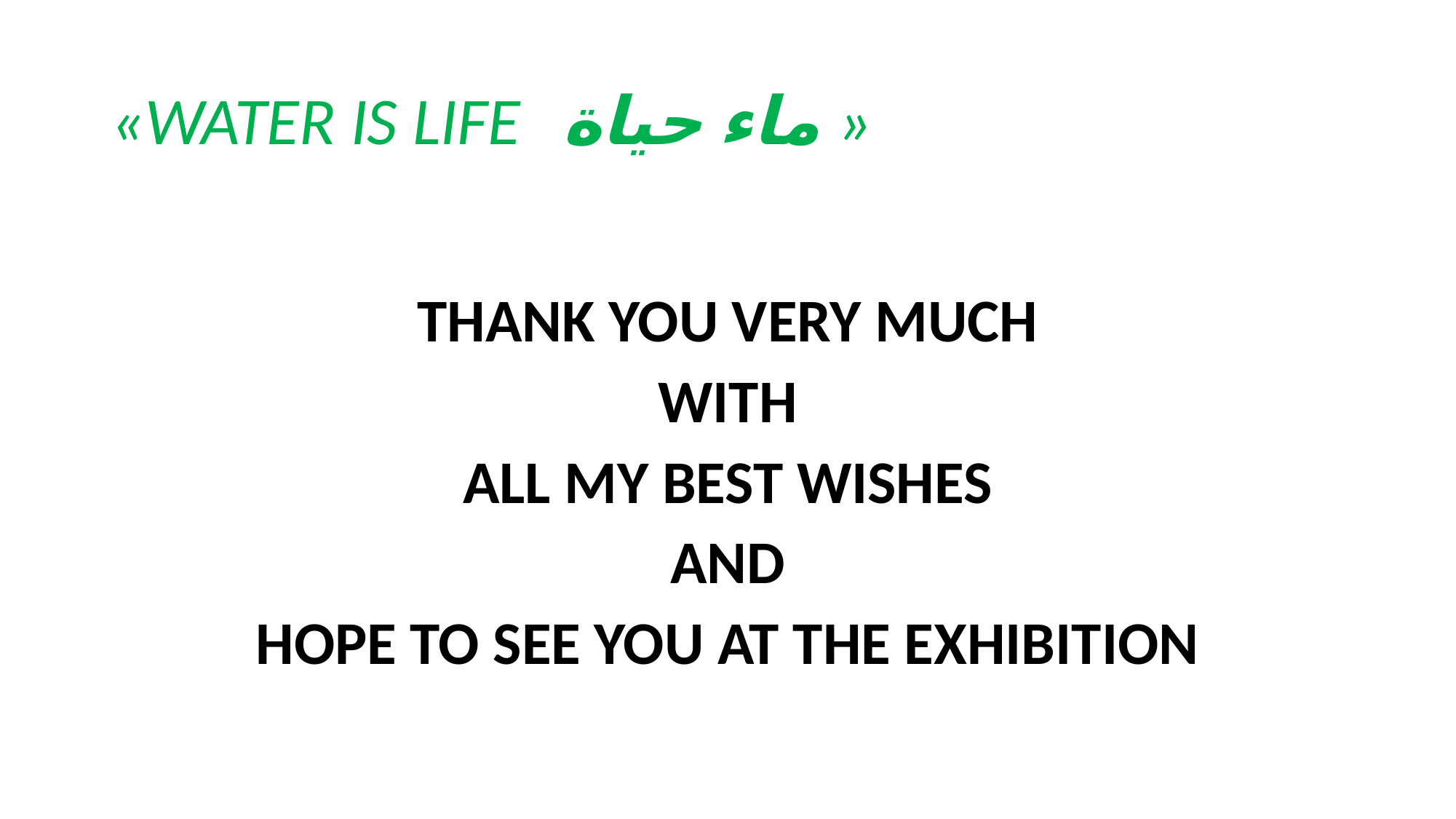

# «WATER IS LIFE	 ماء حياة »

THANK YOU VERY MUCH
WITH
ALL MY BEST WISHES
AND
HOPE TO SEE YOU AT THE EXHIBITION